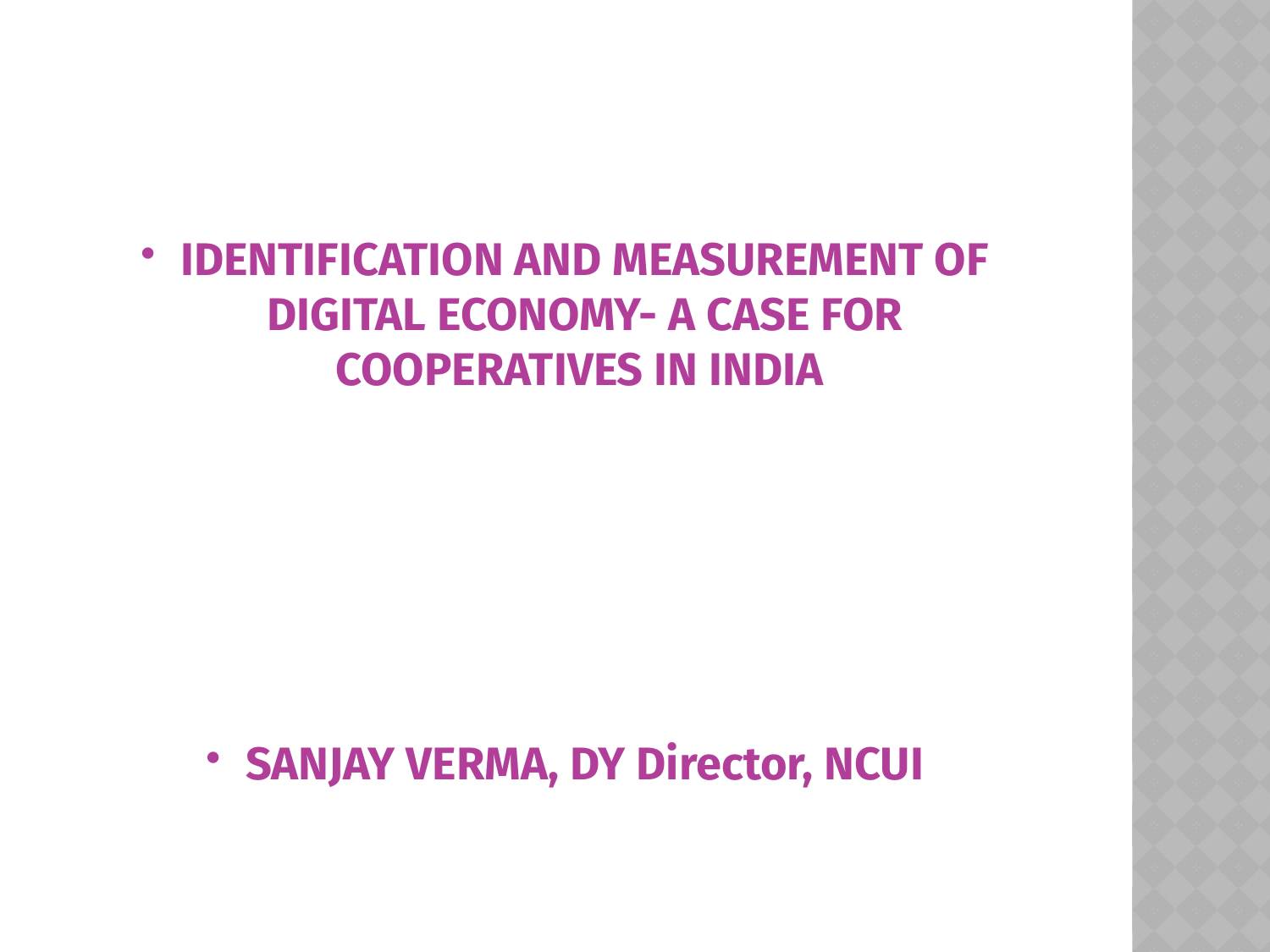

IDENTIFICATION AND MEASUREMENT OF DIGITAL ECONOMY- A CASE FOR COOPERATIVES IN INDIA

SANJAY VERMA, DY Director, NCUI